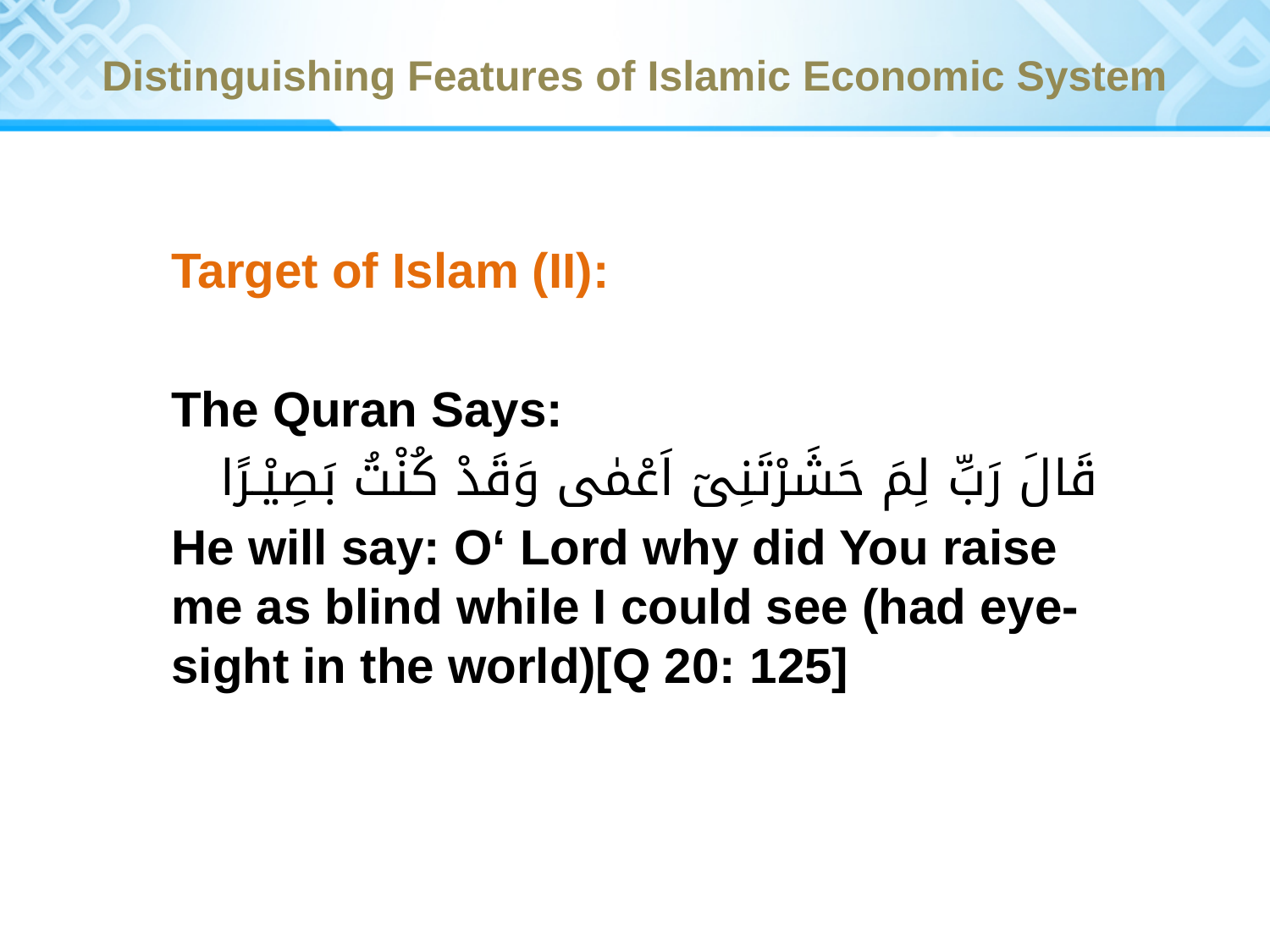

Distinguishing Features of Islamic Economic System

Target of Islam (II):

The Quran Says:
قَالَ رَبِّ لِمَ حَشَرْتَنِىٓ اَعْمٰى وَقَدْ كُنْتُ بَصِيْـرًا
He will say: O‘ Lord why did You raise me as blind while I could see (had eye-sight in the world)[Q 20: 125]